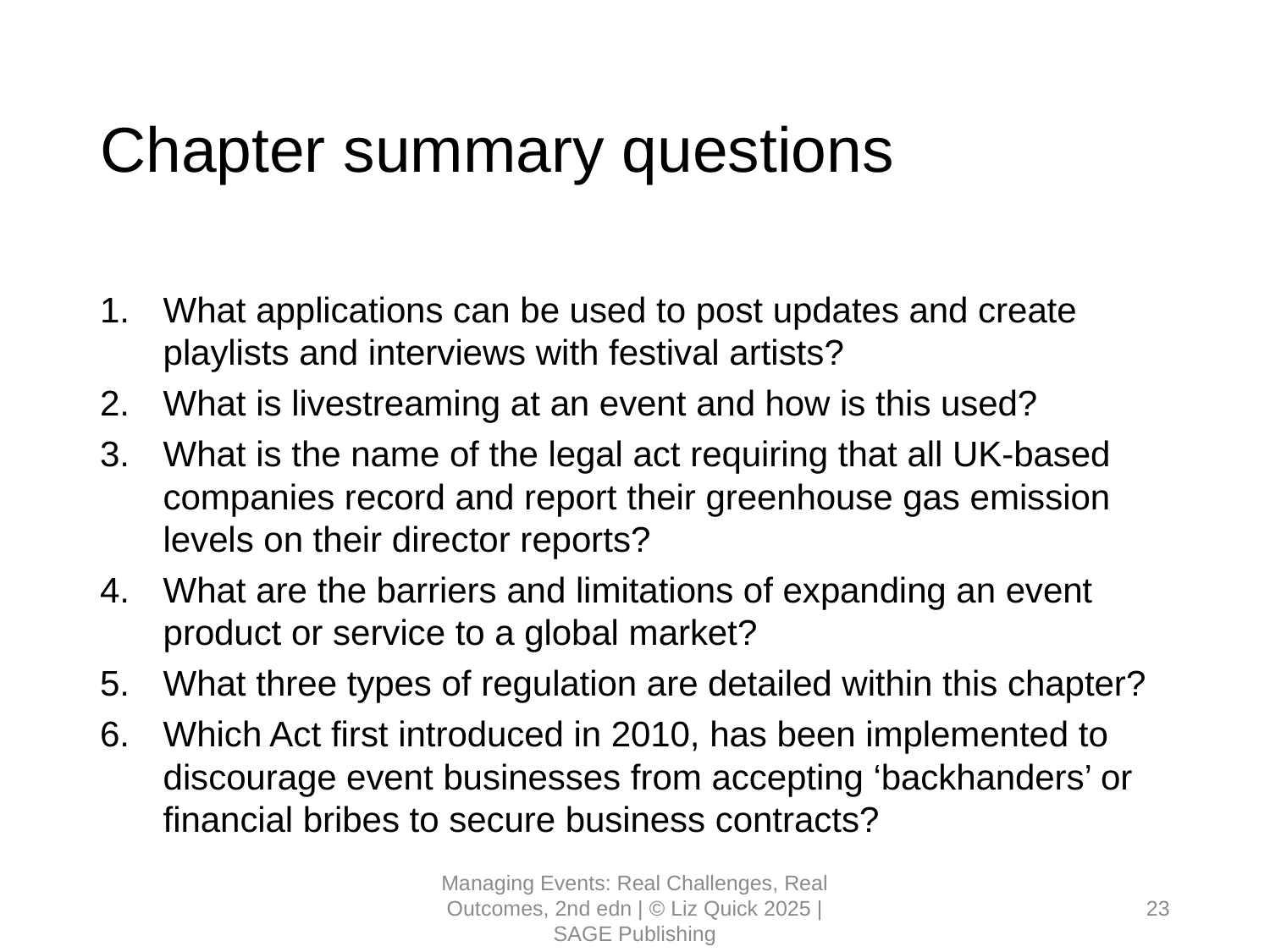

# Chapter summary questions
What applications can be used to post updates and create playlists and interviews with festival artists?
What is livestreaming at an event and how is this used?
What is the name of the legal act requiring that all UK-based companies record and report their greenhouse gas emission levels on their director reports?
What are the barriers and limitations of expanding an event product or service to a global market?
What three types of regulation are detailed within this chapter?
Which Act first introduced in 2010, has been implemented to discourage event businesses from accepting ‘backhanders’ or financial bribes to secure business contracts?
Managing Events: Real Challenges, Real Outcomes, 2nd edn | © Liz Quick 2025 | SAGE Publishing
23